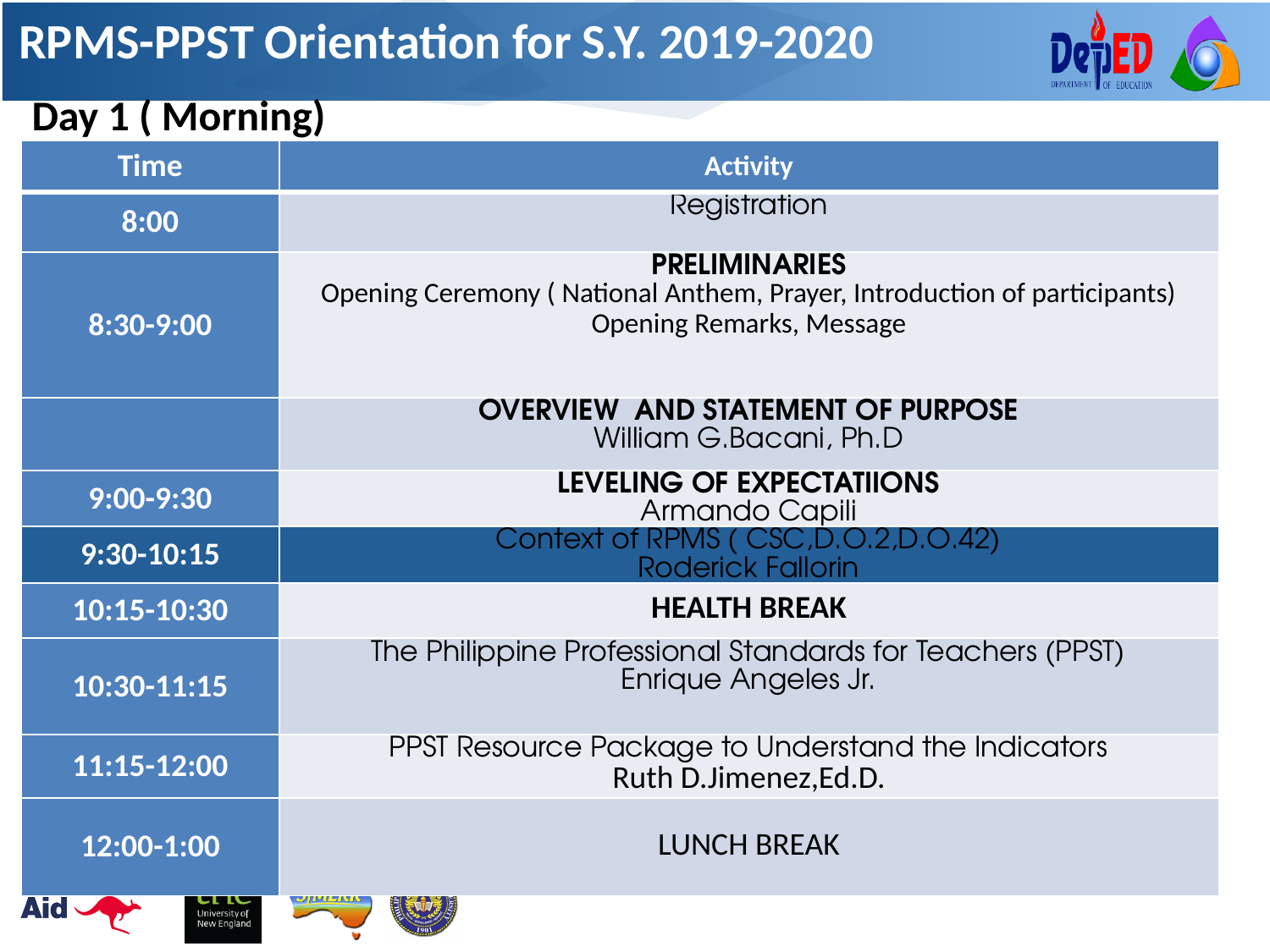

RPMS-PPST Orientation for S.Y. 2019-2020
Day 1 ( Morning)
# RPMS-PPST Orientation for S.Y. 2019-2020
| Time | Activity |
| --- | --- |
| 8:00 | Registration |
| 8:30-9:00 | PRELIMINARIES Opening Ceremony ( National Anthem, Prayer, Introduction of participants) Opening Remarks, Message |
|  | OVERVIEW AND STATEMENT OF PURPOSE William G.Bacani, Ph.D |
| 9:00-9:30 | LEVELING OF EXPECTATIIONS Armando Capili |
| 9:30-10:15 | Context of RPMS ( CSC,D.O.2,D.O.42) Roderick Fallorin |
| 10:15-10:30 | HEALTH BREAK |
| 10:30-11:15 | The Philippine Professional Standards for Teachers (PPST) Enrique Angeles Jr. |
| 11:15-12:00 | PPST Resource Package to Understand the Indicators Ruth D.Jimenez,Ed.D. |
| 12:00-1:00 | LUNCH BREAK |